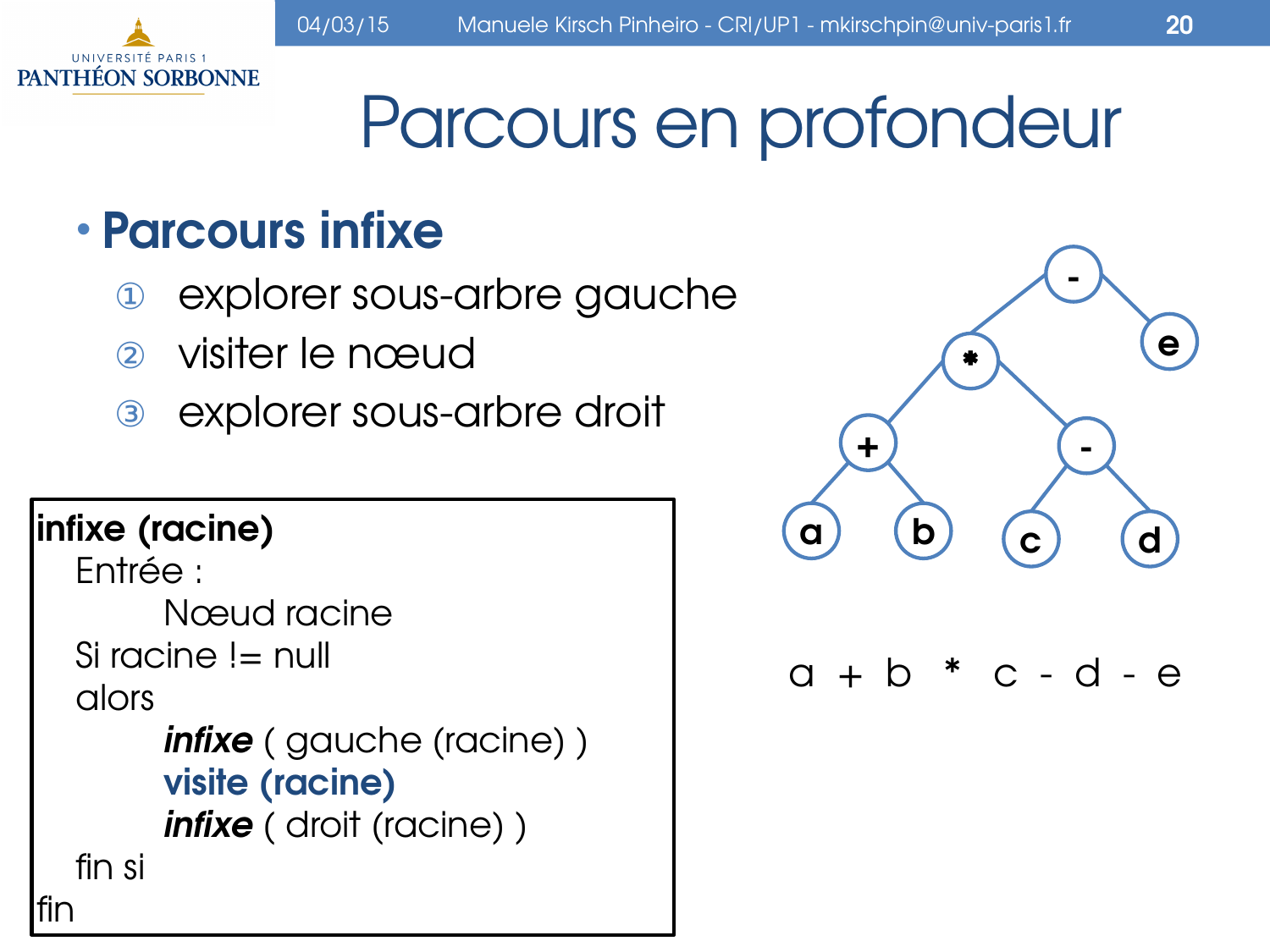

04/03/15
Manuele Kirsch Pinheiro - CRI/UP1 - mkirschpin@univ-paris1.fr
20
# Parcours en profondeur
Parcours infixe
explorer sous-arbre gauche
visiter le nœud
explorer sous-arbre droit
-
e
*
+
-
a
b
c
d
infixe (racine)
    Entrée :
	Nœud racine
    Si racine != null
    alors
	infixe ( gauche (racine) )
	visite (racine)
	infixe ( droit (racine) )
    fin si
fin
a  +  b   *   c  -  d  -  e